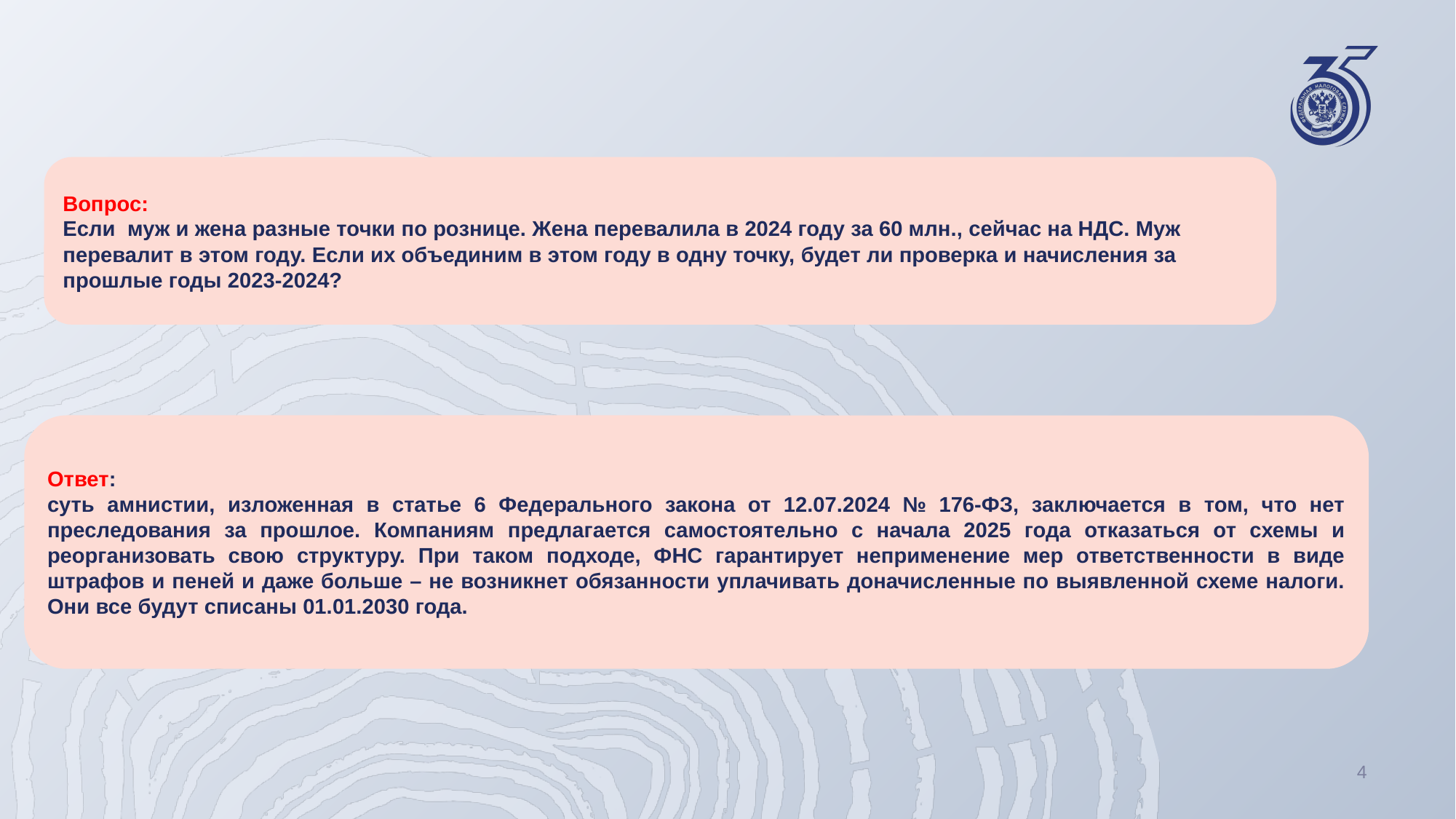

Вопрос:
Если  муж и жена разные точки по рознице. Жена перевалила в 2024 году за 60 млн., сейчас на НДС. Муж перевалит в этом году. Если их объединим в этом году в одну точку, будет ли проверка и начисления за прошлые годы 2023-2024?
Ответ:
суть амнистии, изложенная в статье 6 Федерального закона от 12.07.2024 № 176-ФЗ, заключается в том, что нет преследования за прошлое. Компаниям предлагается самостоятельно с начала 2025 года отказаться от схемы и реорганизовать свою структуру. При таком подходе, ФНС гарантирует неприменение мер ответственности в виде штрафов и пеней и даже больше – не возникнет обязанности уплачивать доначисленные по выявленной схеме налоги. Они все будут списаны 01.01.2030 года.
4